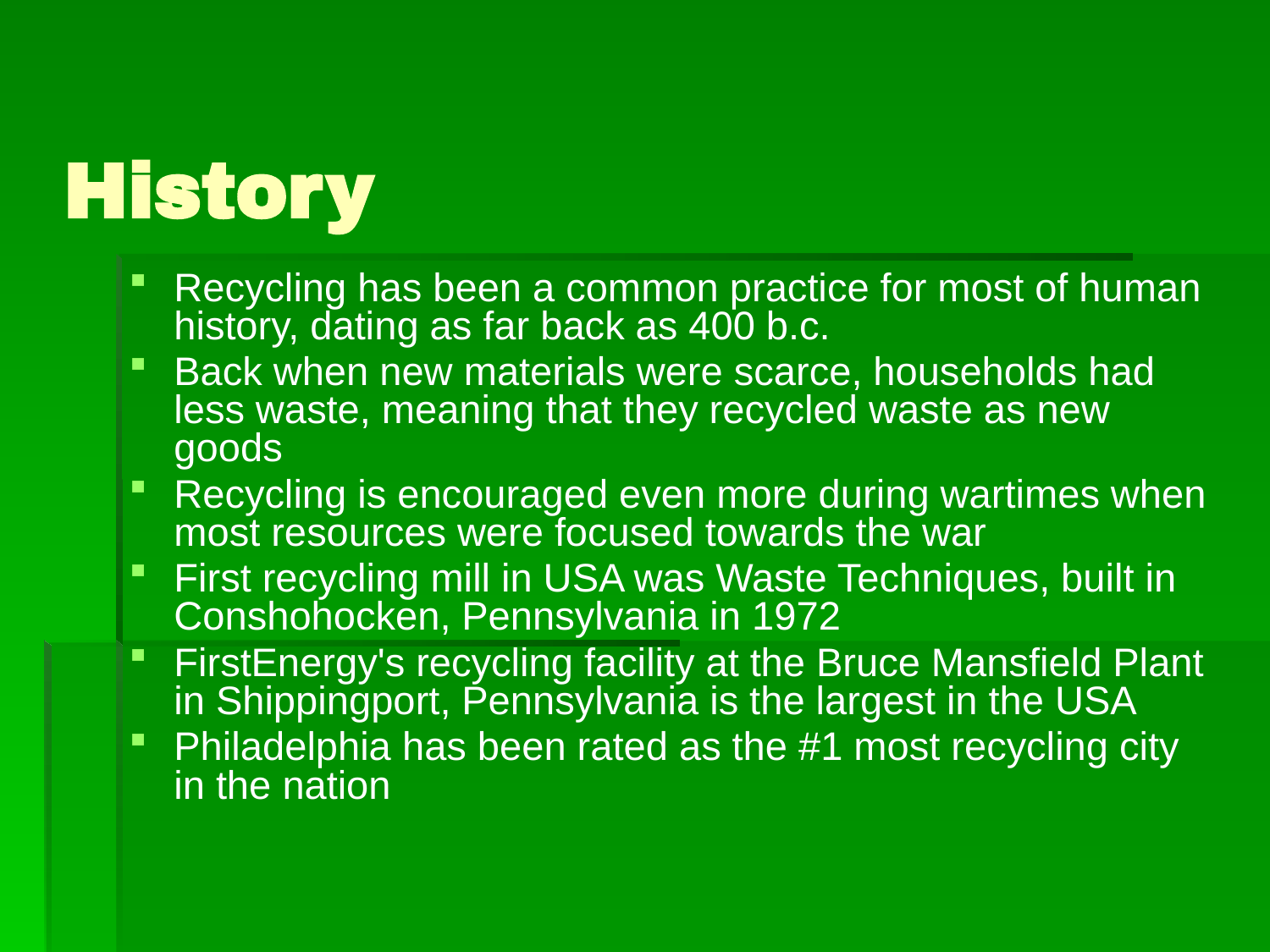

History
Recycling has been a common practice for most of human history, dating as far back as 400 b.c.
Back when new materials were scarce, households had less waste, meaning that they recycled waste as new goods
Recycling is encouraged even more during wartimes when most resources were focused towards the war
First recycling mill in USA was Waste Techniques, built in Conshohocken, Pennsylvania in 1972
FirstEnergy's recycling facility at the Bruce Mansfield Plant in Shippingport, Pennsylvania is the largest in the USA
Philadelphia has been rated as the #1 most recycling city in the nation